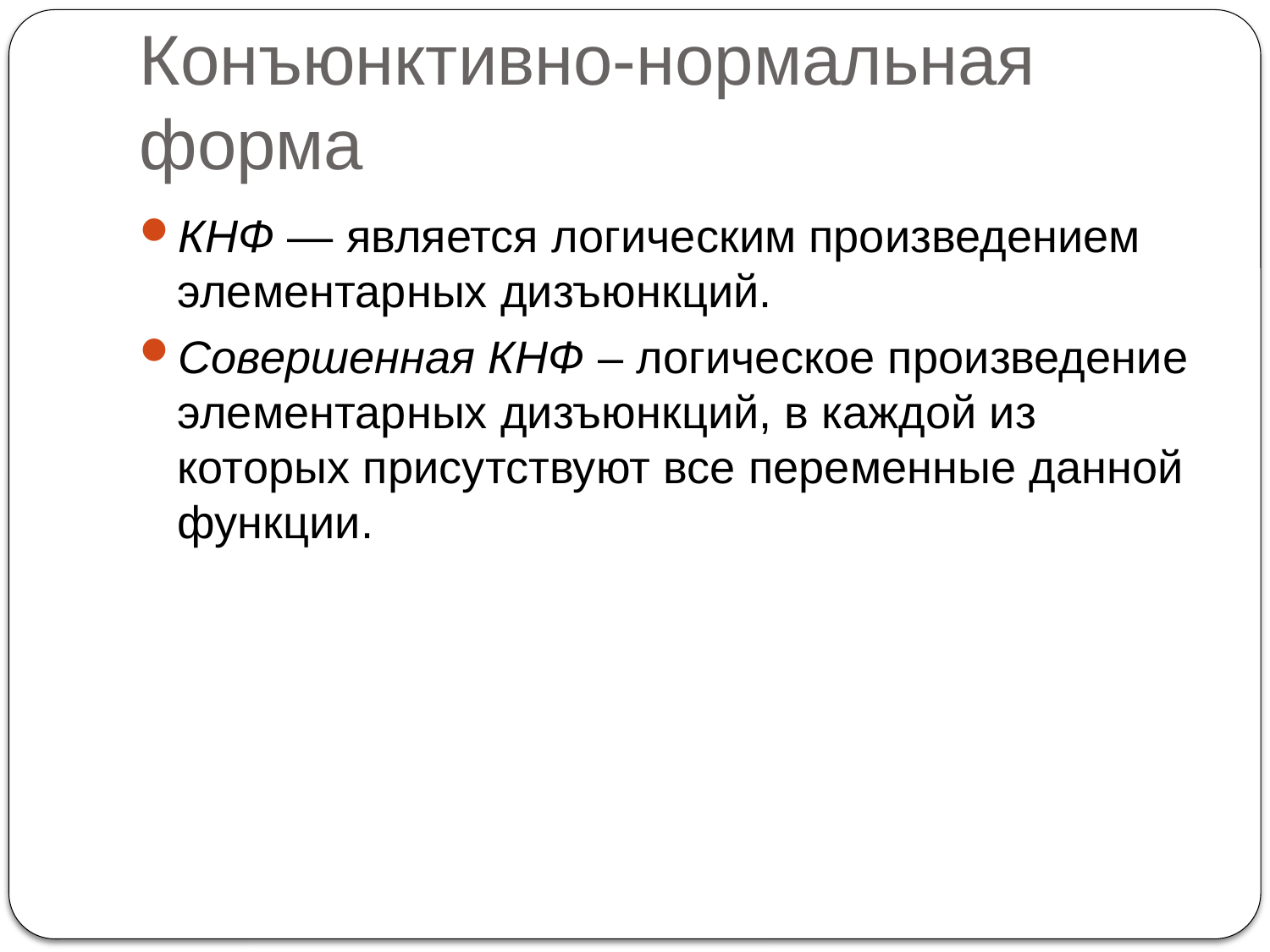

# Конъюнктивно-нормальная форма
КНФ — является логическим произведением элементарных дизъюнкций.
Совершенная КНФ – логическое произведение элементарных дизъюнкций, в каждой из которых присутствуют все переменные данной функции.